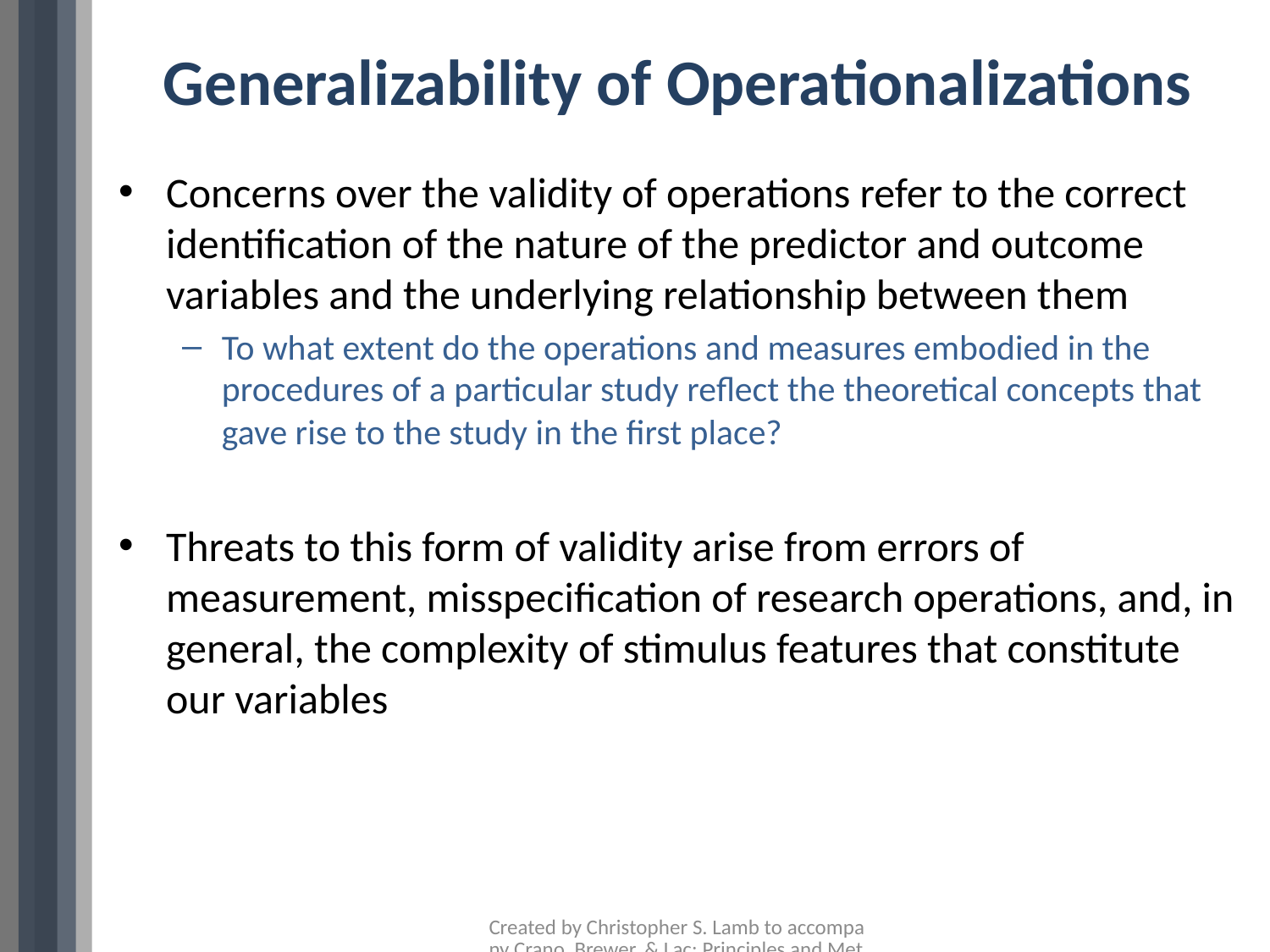

# Generalizability of Operationalizations
Concerns over the validity of operations refer to the correct identification of the nature of the predictor and outcome variables and the underlying relationship between them
To what extent do the operations and measures embodied in the procedures of a particular study reflect the theoretical concepts that gave rise to the study in the first place?

Threats to this form of validity arise from errors of measurement, misspecification of research operations, and, in general, the complexity of stimulus features that constitute our variables
Created by Christopher S. Lamb to accompany Crano, Brewer, & Lac: Principles and Methods of Social Research, 3rd Edition, 2015, Routledge/Taylor & Francis